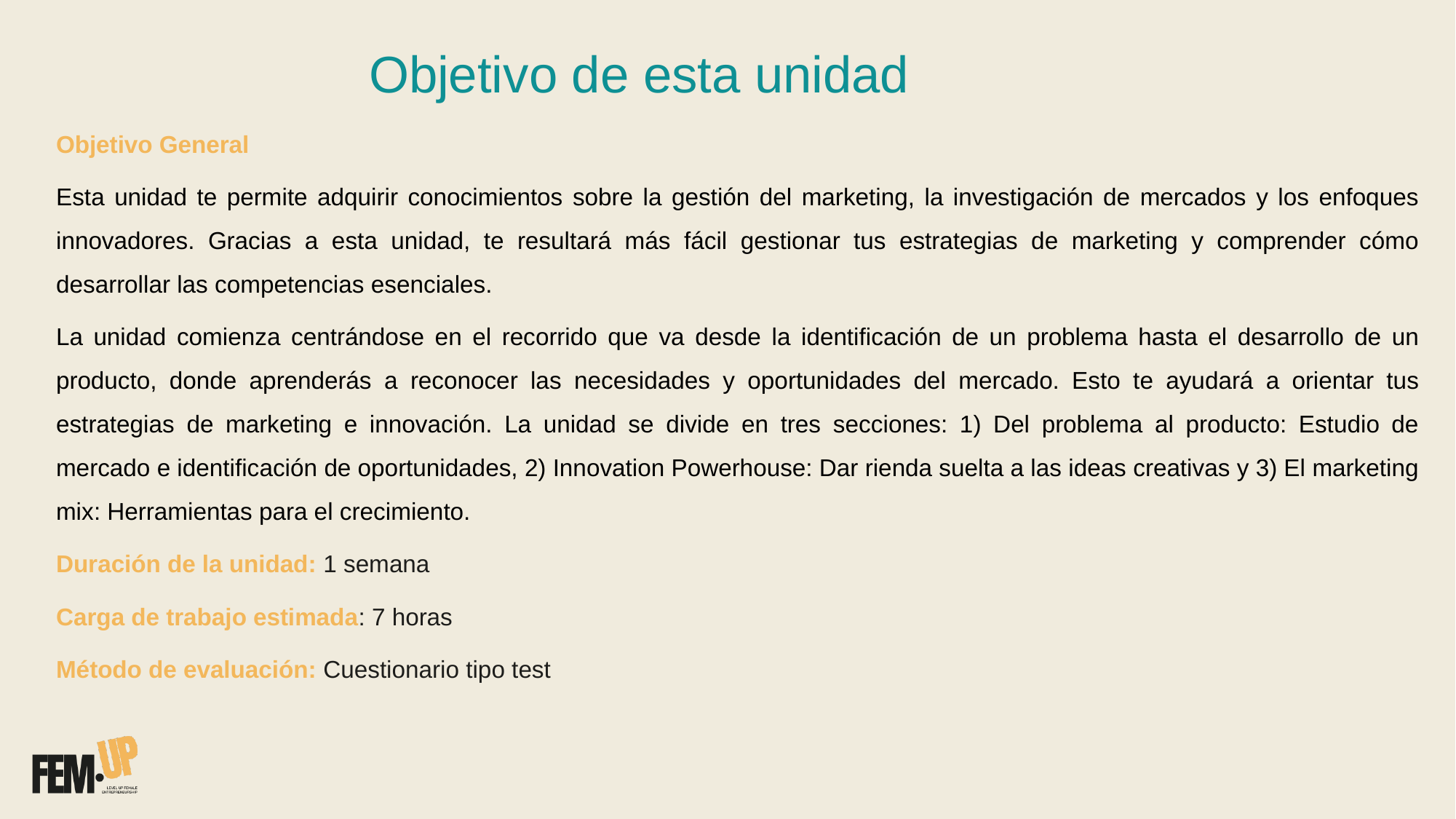

# Objetivo de esta unidad
Objetivo General
Esta unidad te permite adquirir conocimientos sobre la gestión del marketing, la investigación de mercados y los enfoques innovadores. Gracias a esta unidad, te resultará más fácil gestionar tus estrategias de marketing y comprender cómo desarrollar las competencias esenciales.
La unidad comienza centrándose en el recorrido que va desde la identificación de un problema hasta el desarrollo de un producto, donde aprenderás a reconocer las necesidades y oportunidades del mercado. Esto te ayudará a orientar tus estrategias de marketing e innovación. La unidad se divide en tres secciones: 1) Del problema al producto: Estudio de mercado e identificación de oportunidades, 2) Innovation Powerhouse: Dar rienda suelta a las ideas creativas y 3) El marketing mix: Herramientas para el crecimiento.
Duración de la unidad: 1 semana
Carga de trabajo estimada: 7 horas
Método de evaluación: Cuestionario tipo test